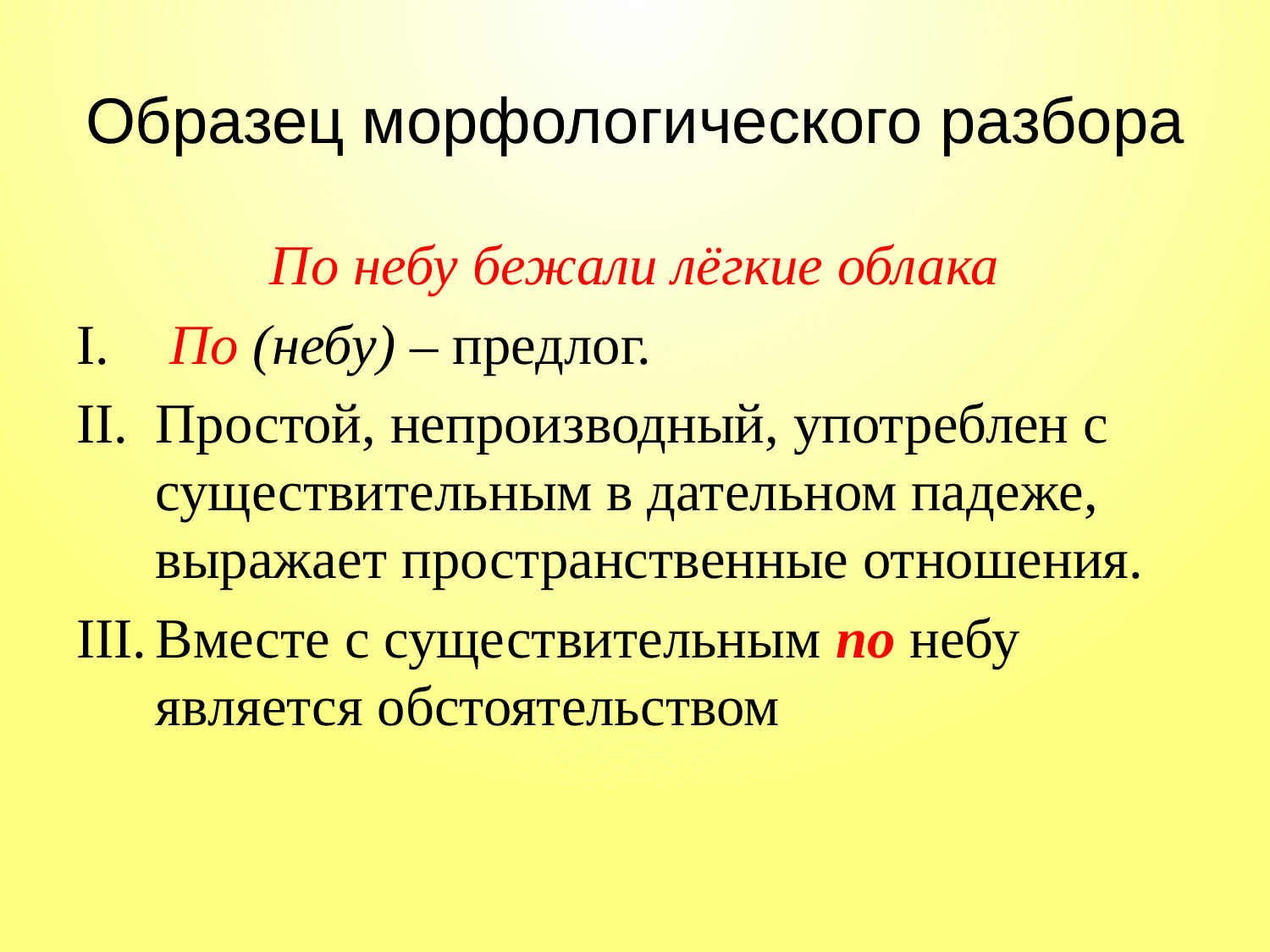

# Образец морфологического разбора
По небу бежали лёгкие облака
 По (небу) – предлог.
Простой, непроизводный, употреблен с существительным в дательном падеже, выражает пространственные отношения.
Вместе с существительным по небу является обстоятельством